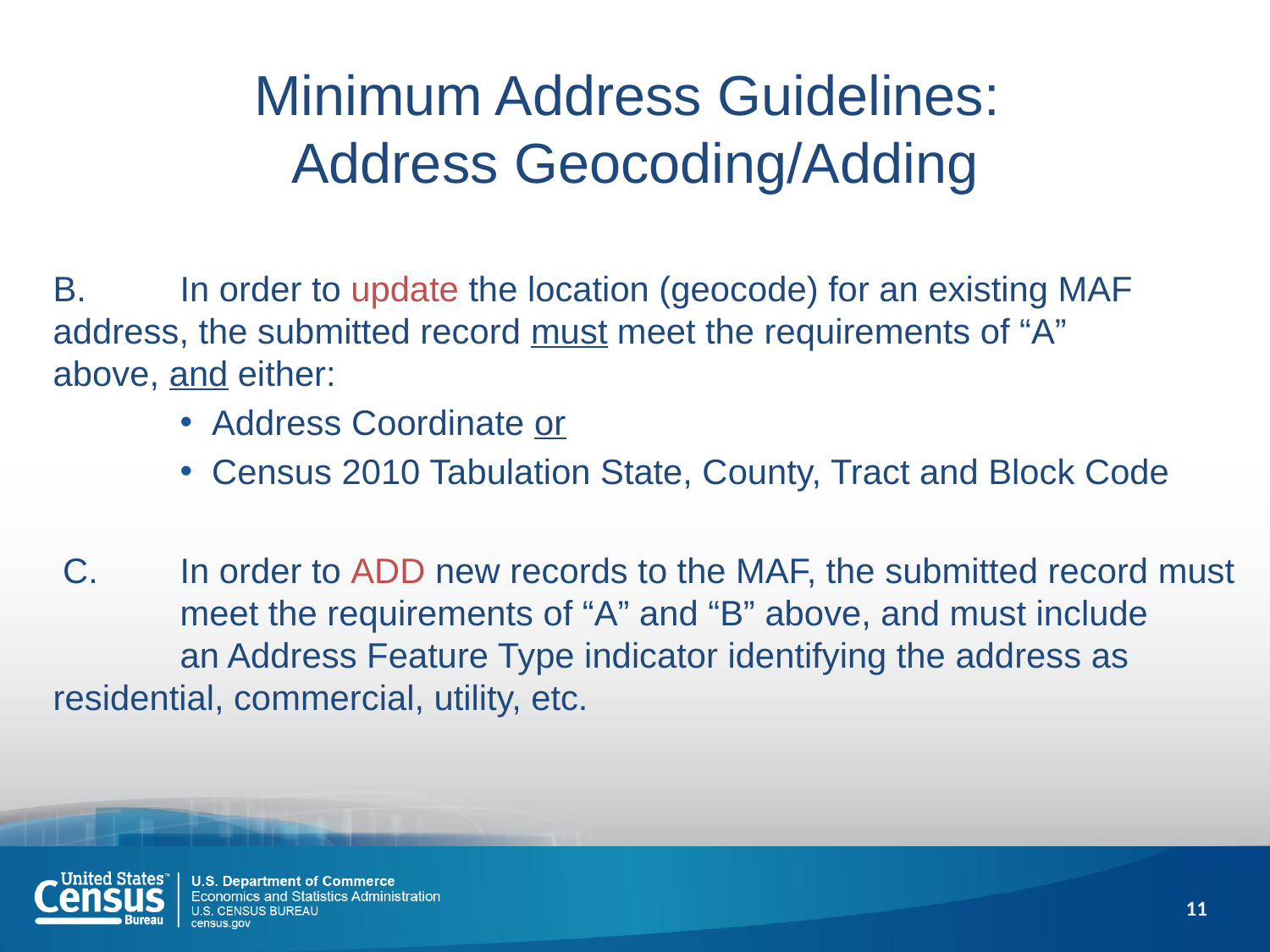

# Minimum Address Guidelines: Address Geocoding/Adding
B.	In order to update the location (geocode) for an existing MAF 	address, the submitted record must meet the requirements of “A” 	above, and either:
Address Coordinate or
Census 2010 Tabulation State, County, Tract and Block Code

 C. 	In order to ADD new records to the MAF, the submitted record must 	meet the requirements of “A” and “B” above, and must include      	an Address Feature Type indicator identifying the address as 	residential, commercial, utility, etc.
11